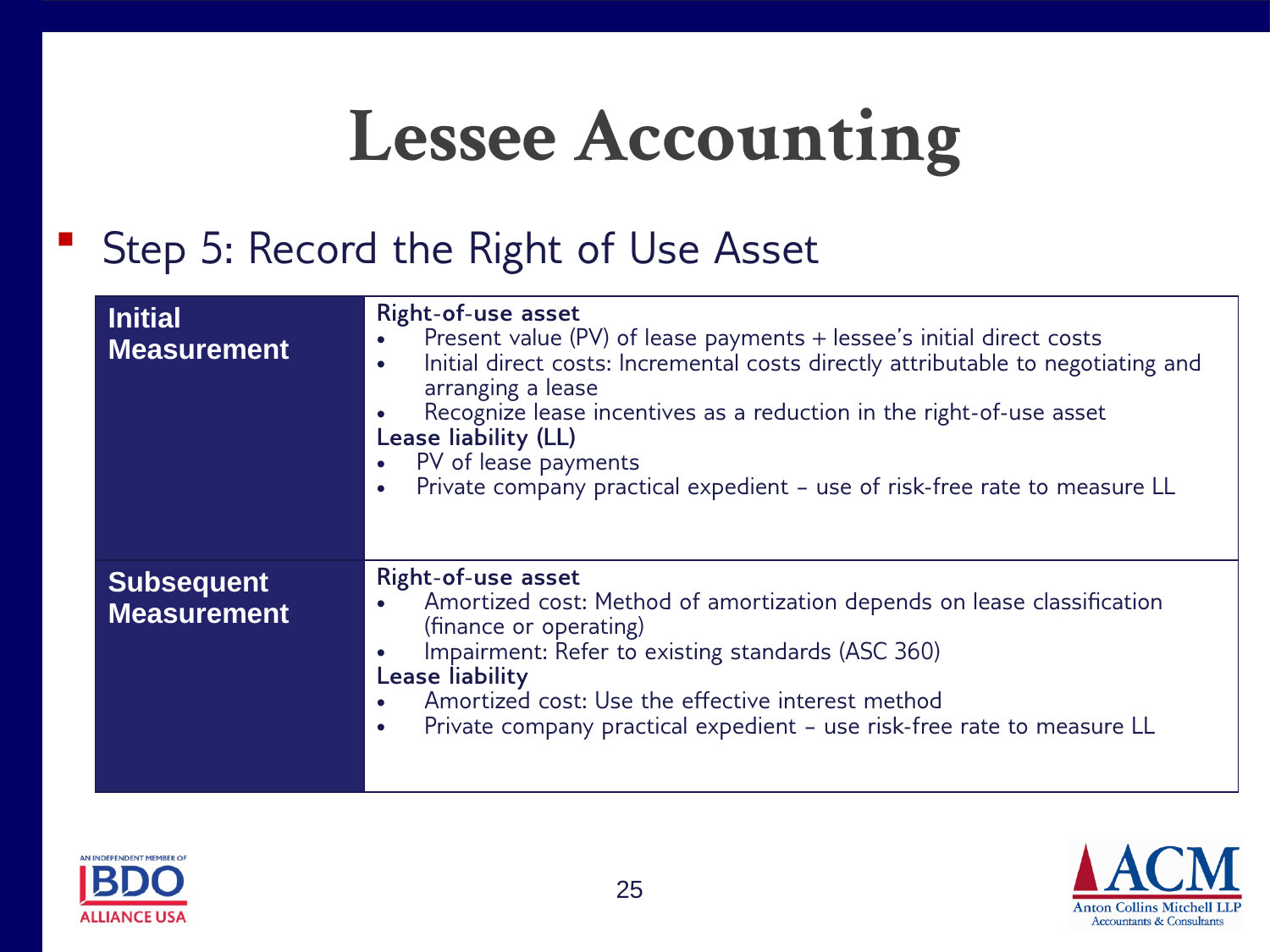

# Lessee Accounting
Step 5: Record the Right of Use Asset
| Initial Measurement | Right-of-use asset Present value (PV) of lease payments + lessee’s initial direct costs Initial direct costs: Incremental costs directly attributable to negotiating and arranging a lease Recognize lease incentives as a reduction in the right-of-use asset Lease liability (LL) PV of lease payments Private company practical expedient – use of risk-free rate to measure LL |
| --- | --- |
| Subsequent Measurement | Right-of-use asset Amortized cost: Method of amortization depends on lease classification (finance or operating) Impairment: Refer to existing standards (ASC 360) Lease liability Amortized cost: Use the effective interest method Private company practical expedient – use risk-free rate to measure LL |
25